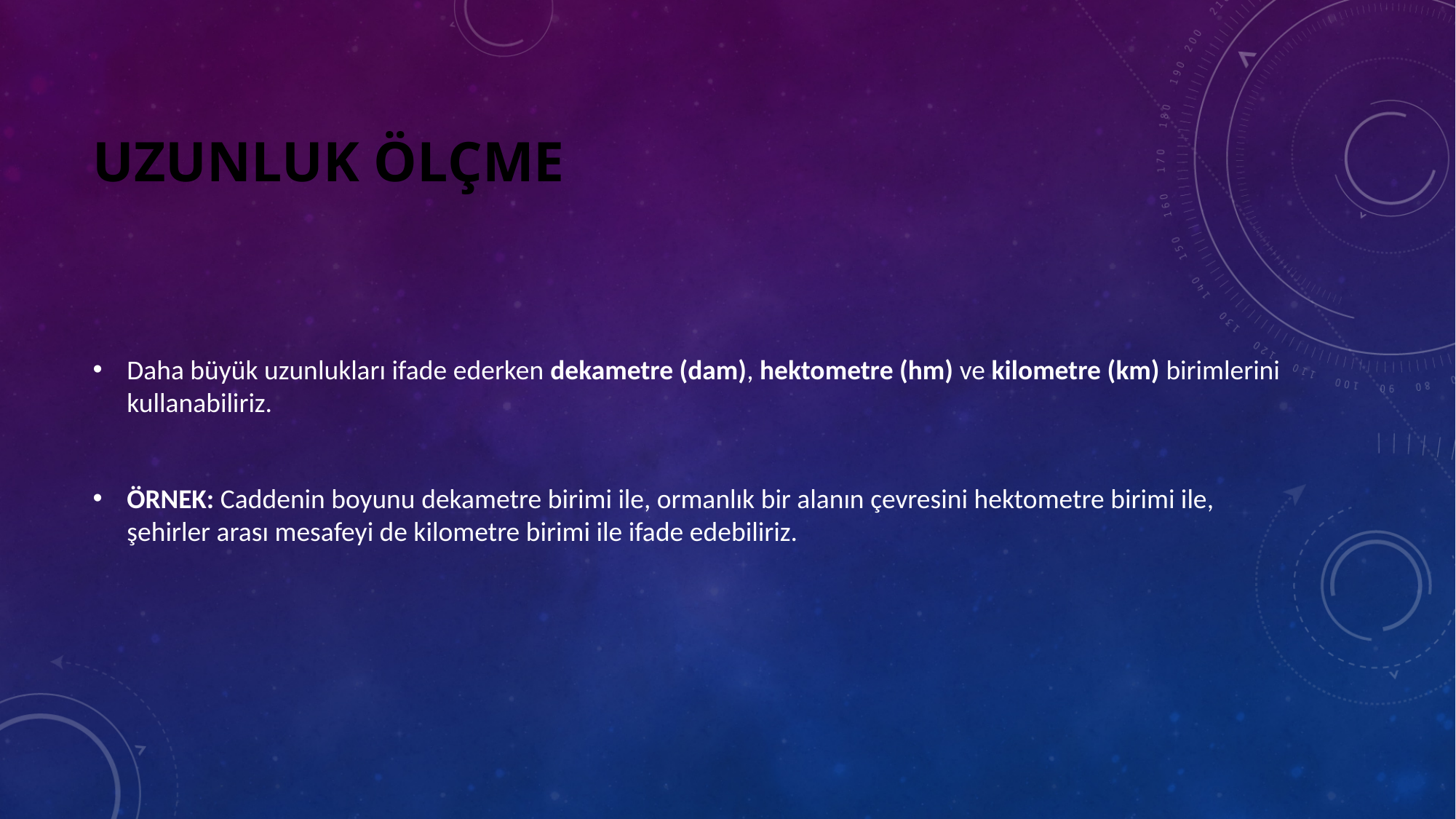

# UZUNLUK ÖLÇME
Daha büyük uzunlukları ifade ederken dekametre (dam), hektometre (hm) ve kilometre (km) birimlerini kullanabiliriz.

ÖRNEK: Caddenin boyunu dekametre birimi ile, ormanlık bir alanın çevresini hektometre birimi ile, şehirler arası mesafeyi de kilometre birimi ile ifade edebiliriz.